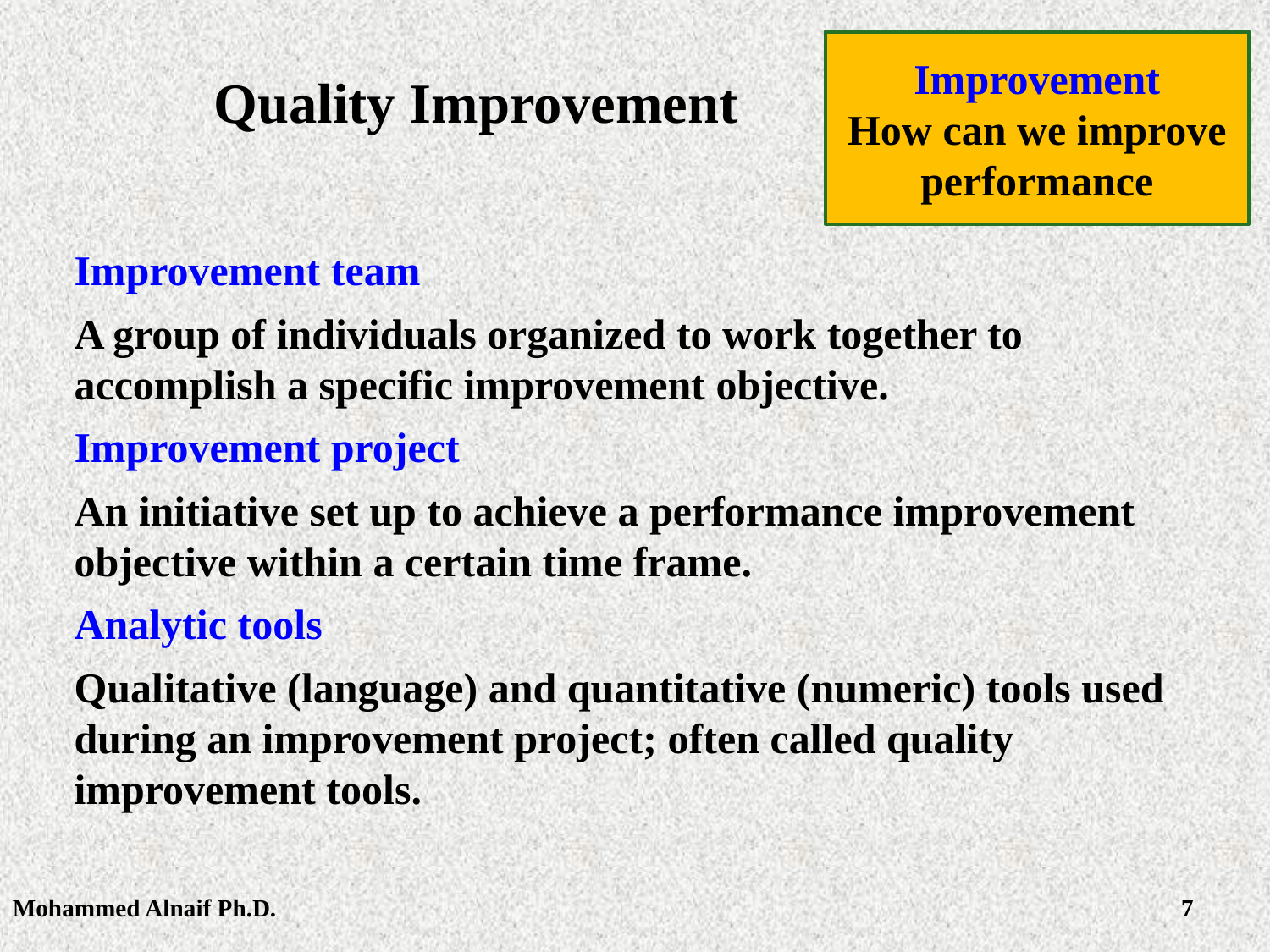

Improvement
How can we improve performance
# Quality Improvement
Improvement team
A group of individuals organized to work together to accomplish a specific improvement objective.
Improvement project
An initiative set up to achieve a performance improvement objective within a certain time frame.
Analytic tools
Qualitative (language) and quantitative (numeric) tools used during an improvement project; often called quality improvement tools.

Mohammed Alnaif Ph.D.
2/28/2016
7